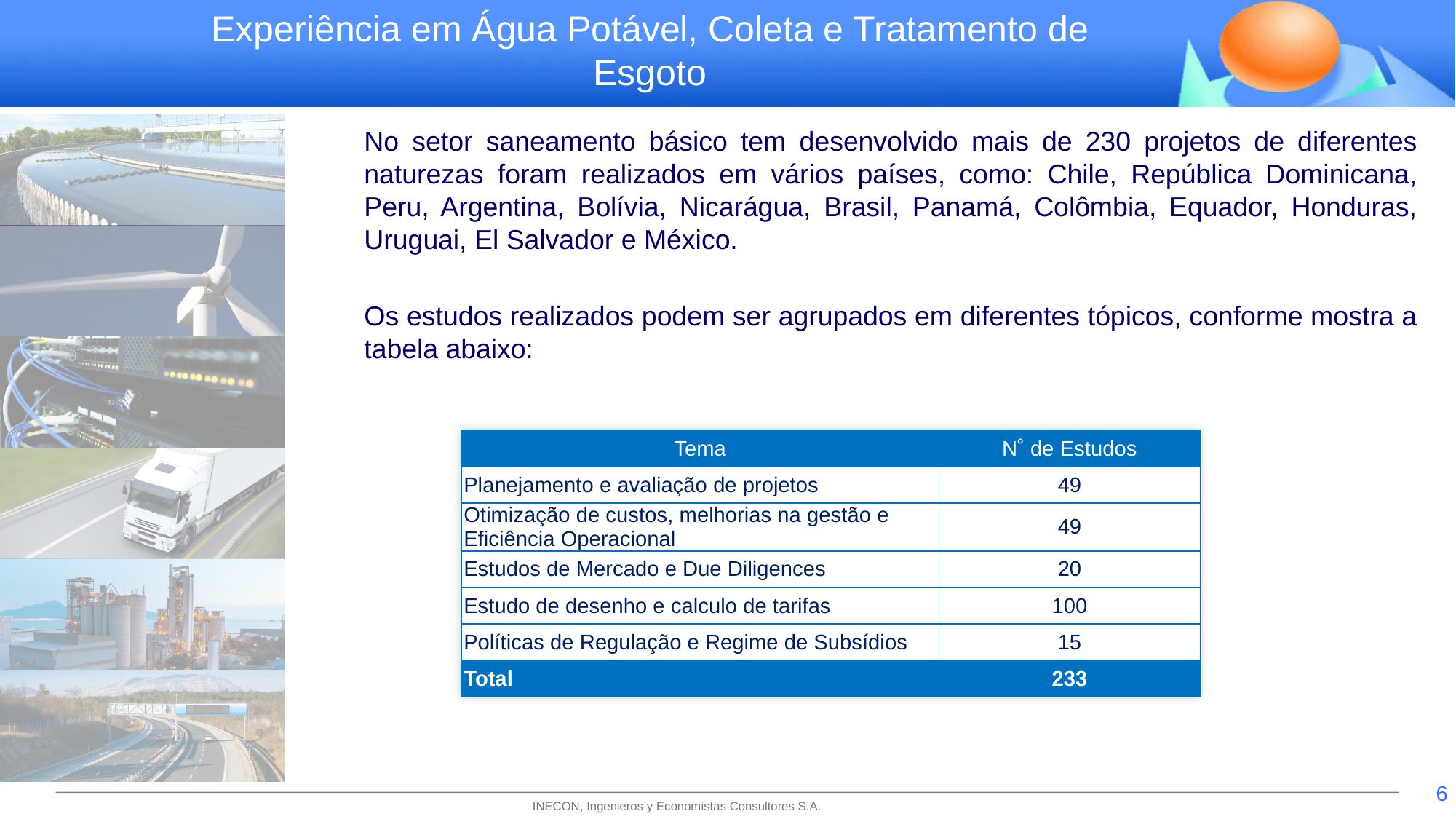

# Experiência em Água Potável, Coleta e Tratamento de Esgoto

No setor saneamento básico tem desenvolvido mais de 230 projetos de diferentes naturezas foram realizados em vários países, como: Chile, República Dominicana, Peru, Argentina, Bolívia, Nicarágua, Brasil, Panamá, Colômbia, Equador, Honduras, Uruguai, El Salvador e México.

Os estudos realizados podem ser agrupados em diferentes tópicos, conforme mostra a tabela abaixo:

| Tema | N˚ de Estudos |
| --- | --- |
| Planejamento e avaliação de projetos | 49 |
| Otimização de custos, melhorias na gestão e Eficiência Operacional | 49 |
| Estudos de Mercado e Due Diligences | 20 |
| Estudo de desenho e calculo de tarifas | 100 |
| Políticas de Regulação e Regime de Subsídios | 15 |
| Total | 233 |
6